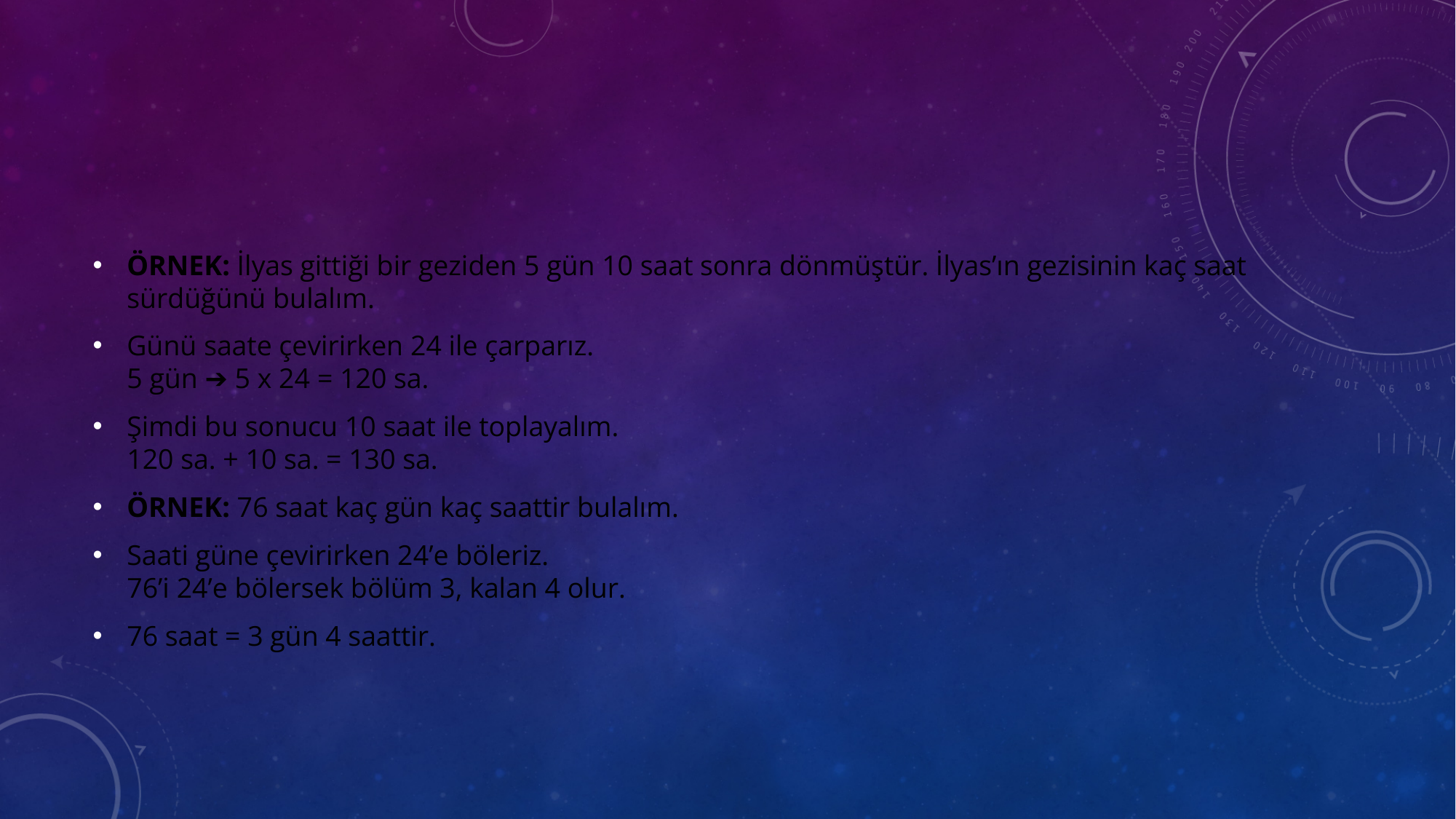

#
ÖRNEK: İlyas gittiği bir geziden 5 gün 10 saat sonra dönmüştür. İlyas’ın gezisinin kaç saat sürdüğünü bulalım.
Günü saate çevirirken 24 ile çarparız.
5 gün ➔ 5 x 24 = 120 sa.
Şimdi bu sonucu 10 saat ile toplayalım.
120 sa. + 10 sa. = 130 sa.
ÖRNEK: 76 saat kaç gün kaç saattir bulalım.
Saati güne çevirirken 24’e böleriz.
76’i 24’e bölersek bölüm 3, kalan 4 olur.
76 saat = 3 gün 4 saattir.